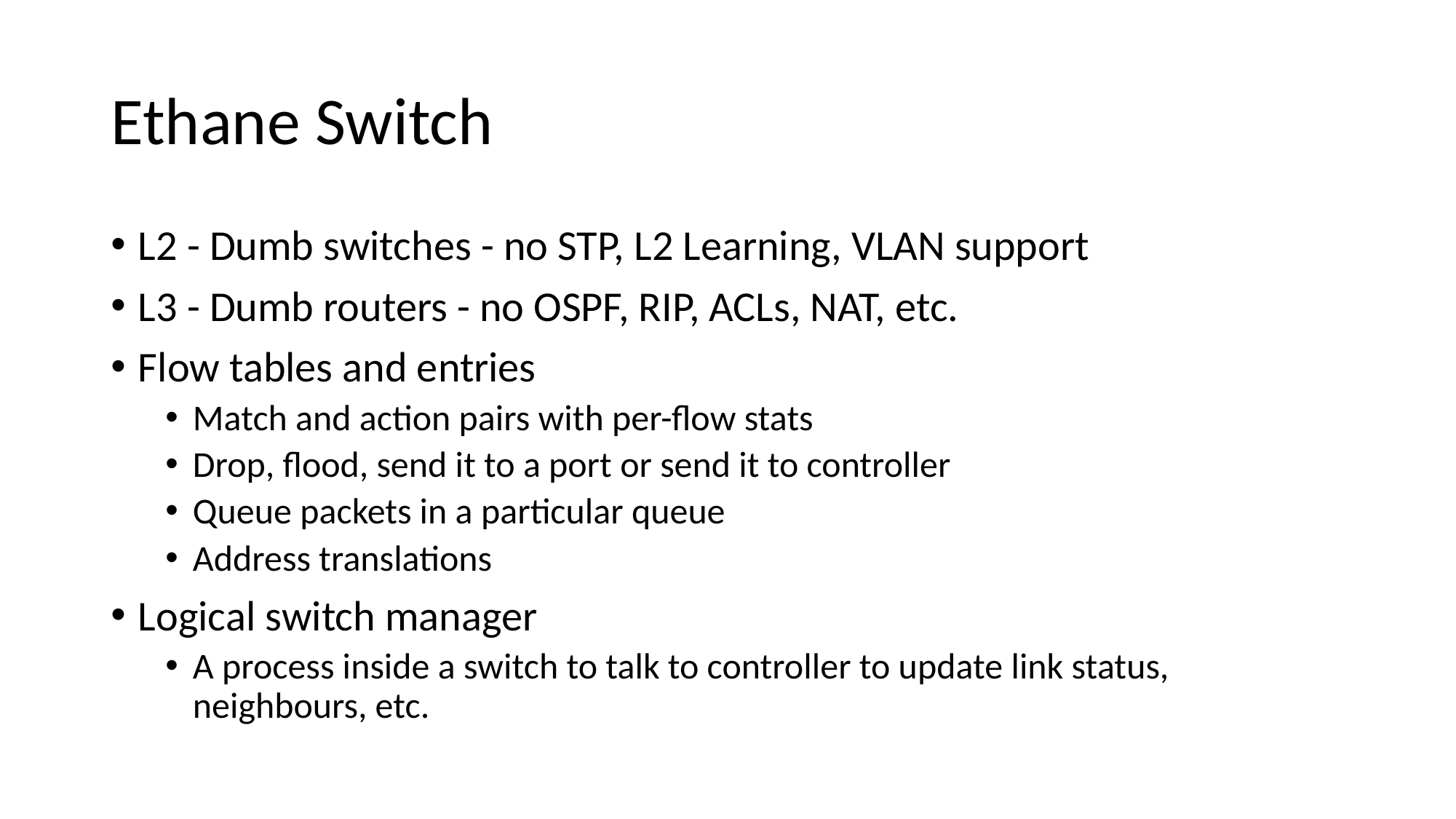

# Ethane Switch
L2 - Dumb switches - no STP, L2 Learning, VLAN support
L3 - Dumb routers - no OSPF, RIP, ACLs, NAT, etc.
Flow tables and entries
Match and action pairs with per-flow stats
Drop, flood, send it to a port or send it to controller
Queue packets in a particular queue
Address translations
Logical switch manager
A process inside a switch to talk to controller to update link status, neighbours, etc.